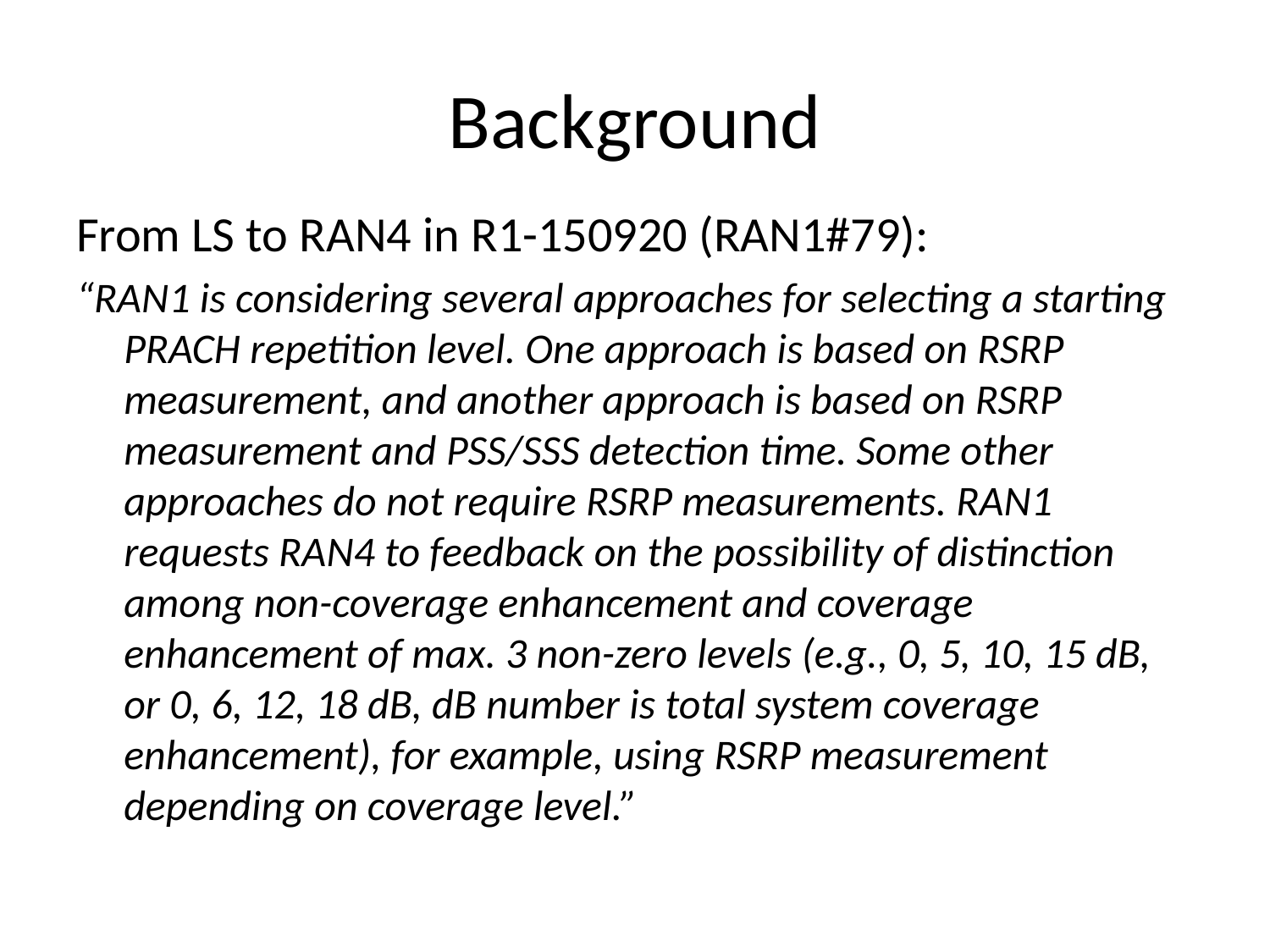

# Background
From LS to RAN4 in R1-150920 (RAN1#79):
“RAN1 is considering several approaches for selecting a starting PRACH repetition level. One approach is based on RSRP measurement, and another approach is based on RSRP measurement and PSS/SSS detection time. Some other approaches do not require RSRP measurements. RAN1 requests RAN4 to feedback on the possibility of distinction among non-coverage enhancement and coverage enhancement of max. 3 non-zero levels (e.g., 0, 5, 10, 15 dB, or 0, 6, 12, 18 dB, dB number is total system coverage enhancement), for example, using RSRP measurement depending on coverage level.”